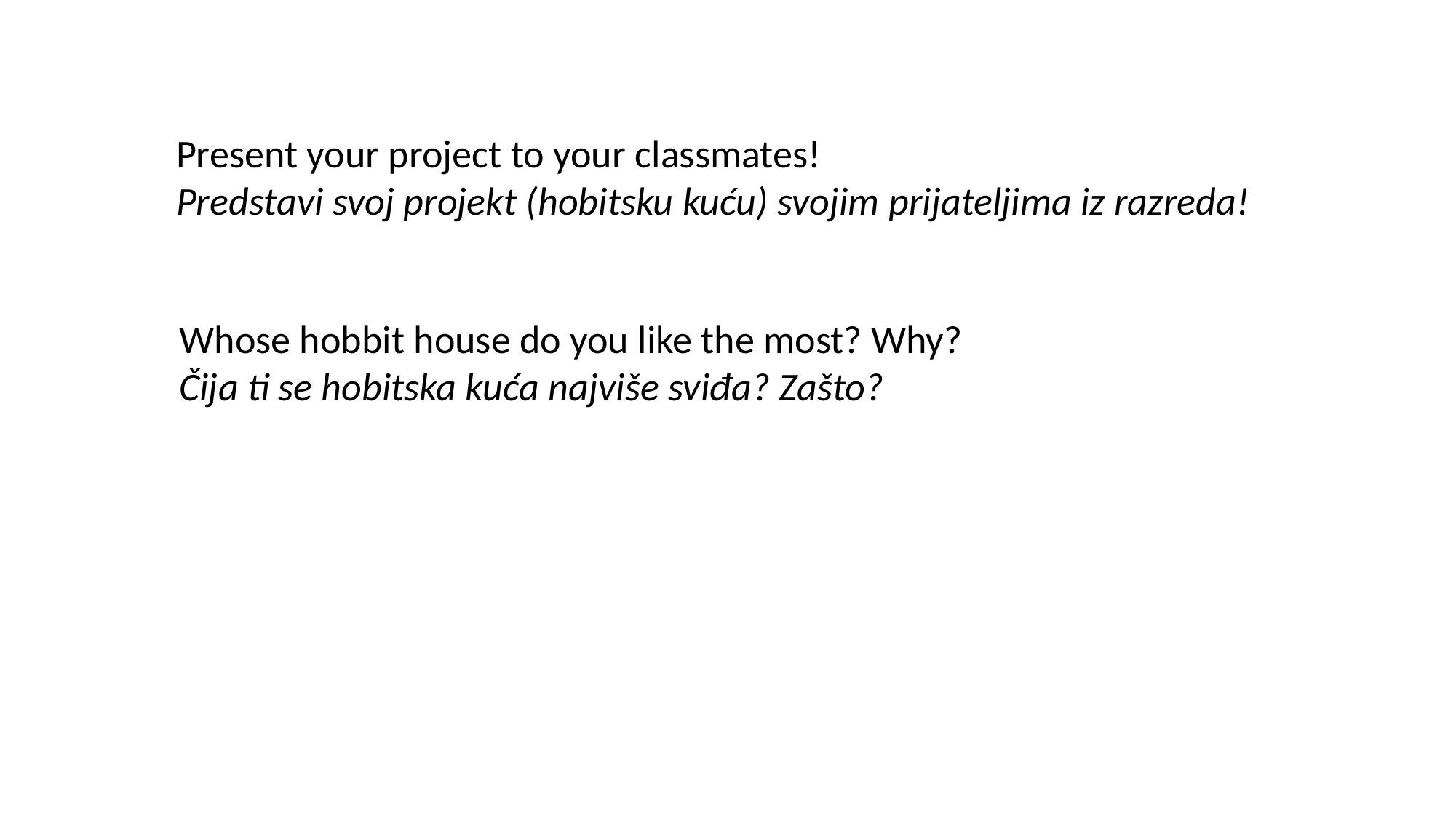

Present your project to your classmates!
Predstavi svoj projekt (hobitsku kuću) svojim prijateljima iz razreda!
Whose hobbit house do you like the most? Why?
Čija ti se hobitska kuća najviše sviđa? Zašto?